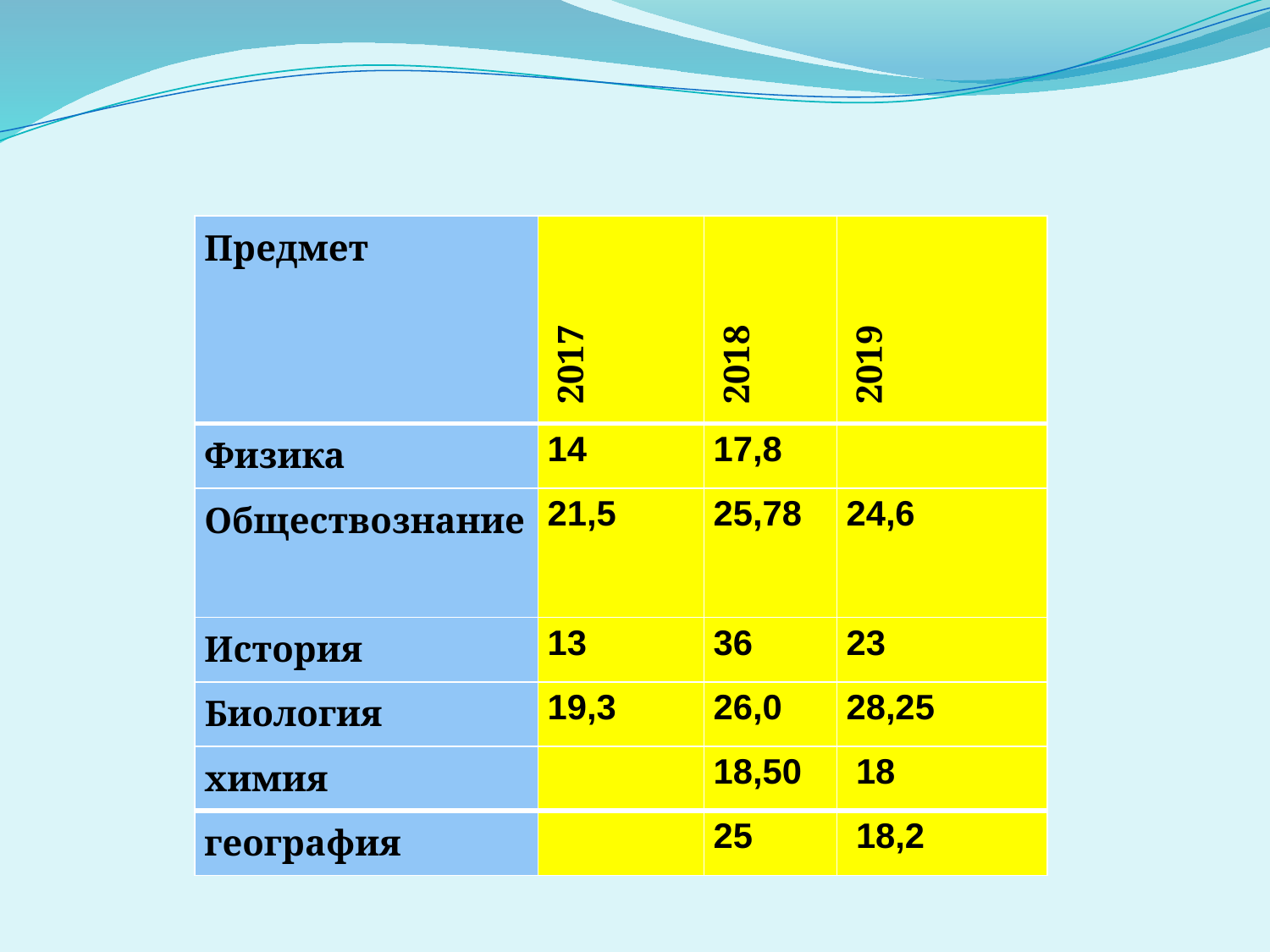

#
| Предмет | 2017 | 2018 | 2019 |
| --- | --- | --- | --- |
| Физика | 14 | 17,8 |  |
| Обществознание | 21,5 | 25,78 | 24,6 |
| История | 13 | 36 | 23 |
| Биология | 19,3 | 26,0 | 28,25 |
| химия |  | 18,50 | 18 |
| география |  | 25 | 18,2 |